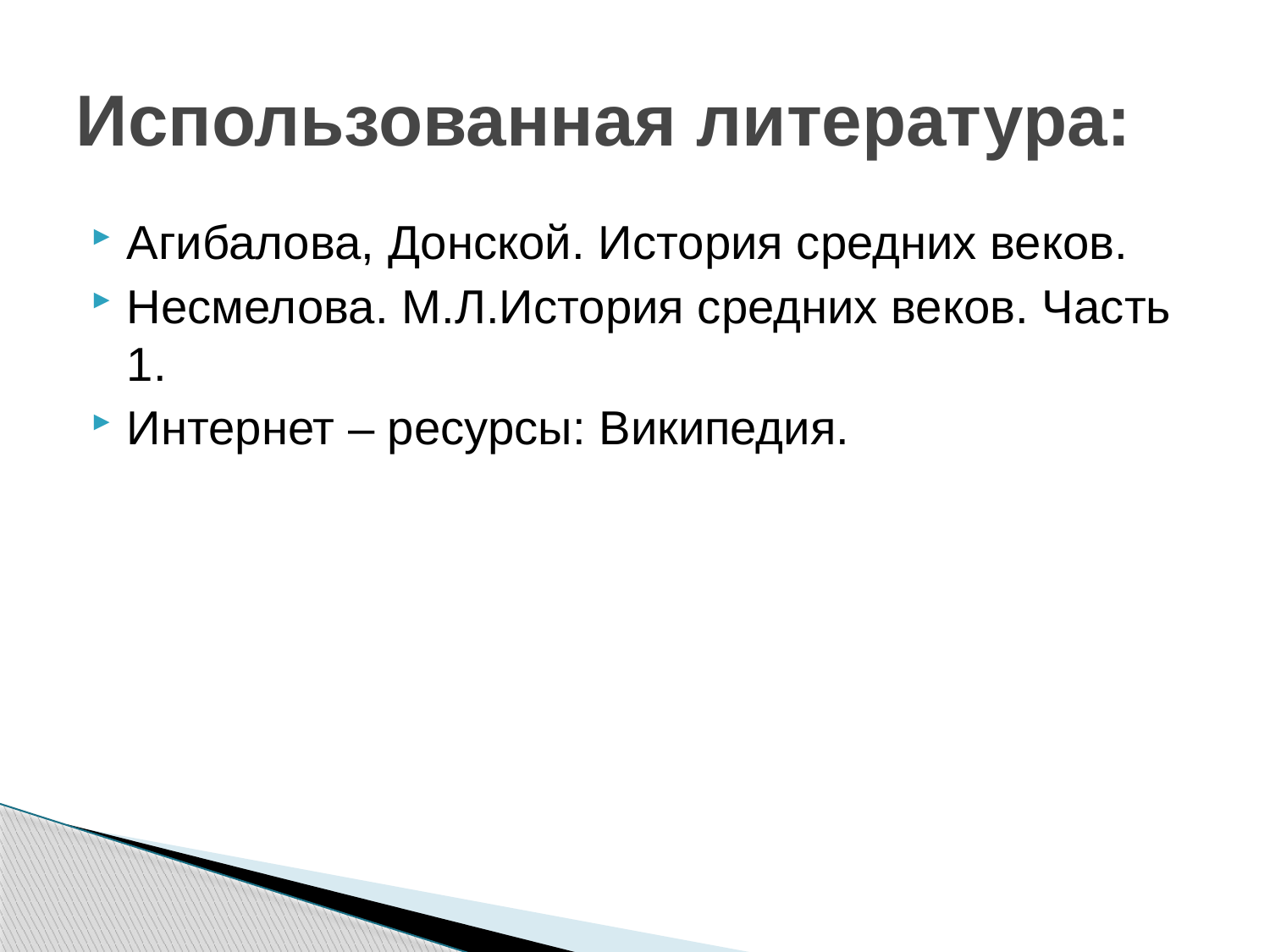

# Использованная литература:
Агибалова, Донской. История средних веков.
Несмелова. М.Л.История средних веков. Часть 1.
Интернет – ресурсы: Википедия.